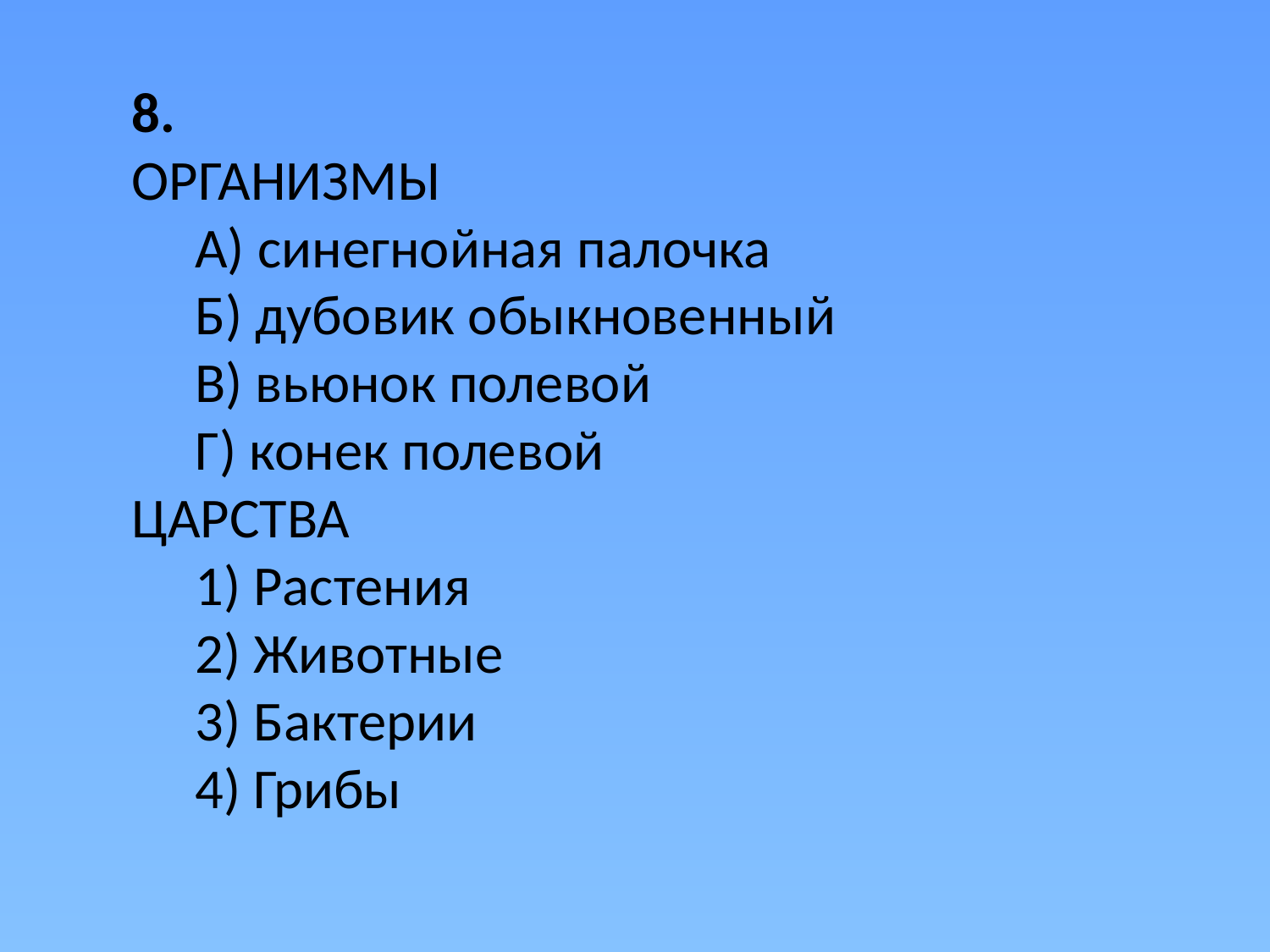

8.
ОРГАНИЗМЫ
А) синегнойная палочка
Б) дубовик обыкновенный
В) вьюнок полевой
Г) конек полевой
ЦАРСТВА
1) Растения
2) Животные
3) Бактерии
4) Грибы